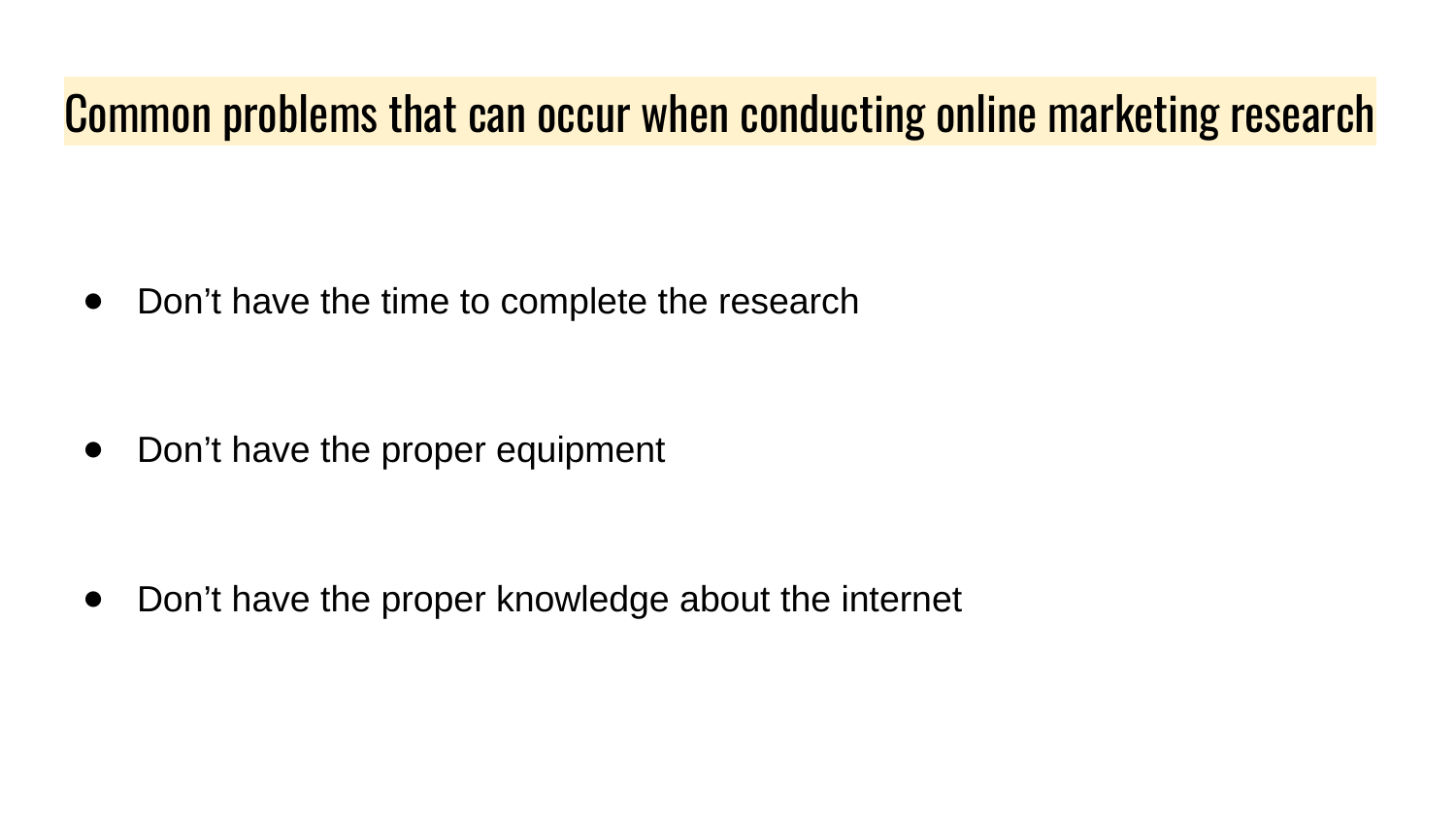

# Common problems that can occur when conducting online marketing research
Don’t have the time to complete the research

Don’t have the proper equipment

Don’t have the proper knowledge about the internet